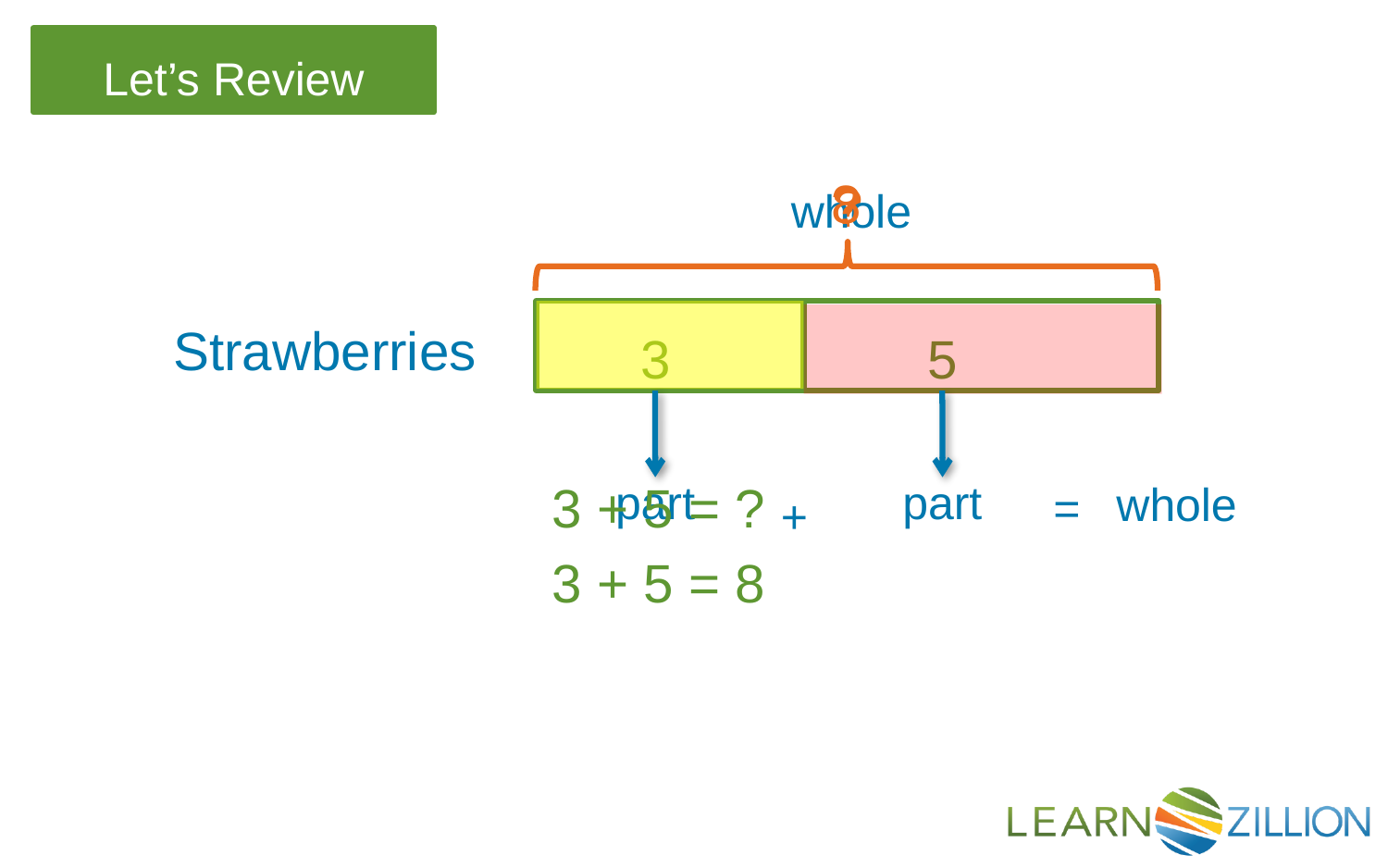

8
?
?
whole

Strawberries
3
5
part
part
3 + 5 = ?
3 + 5 = 8
whole
=
+